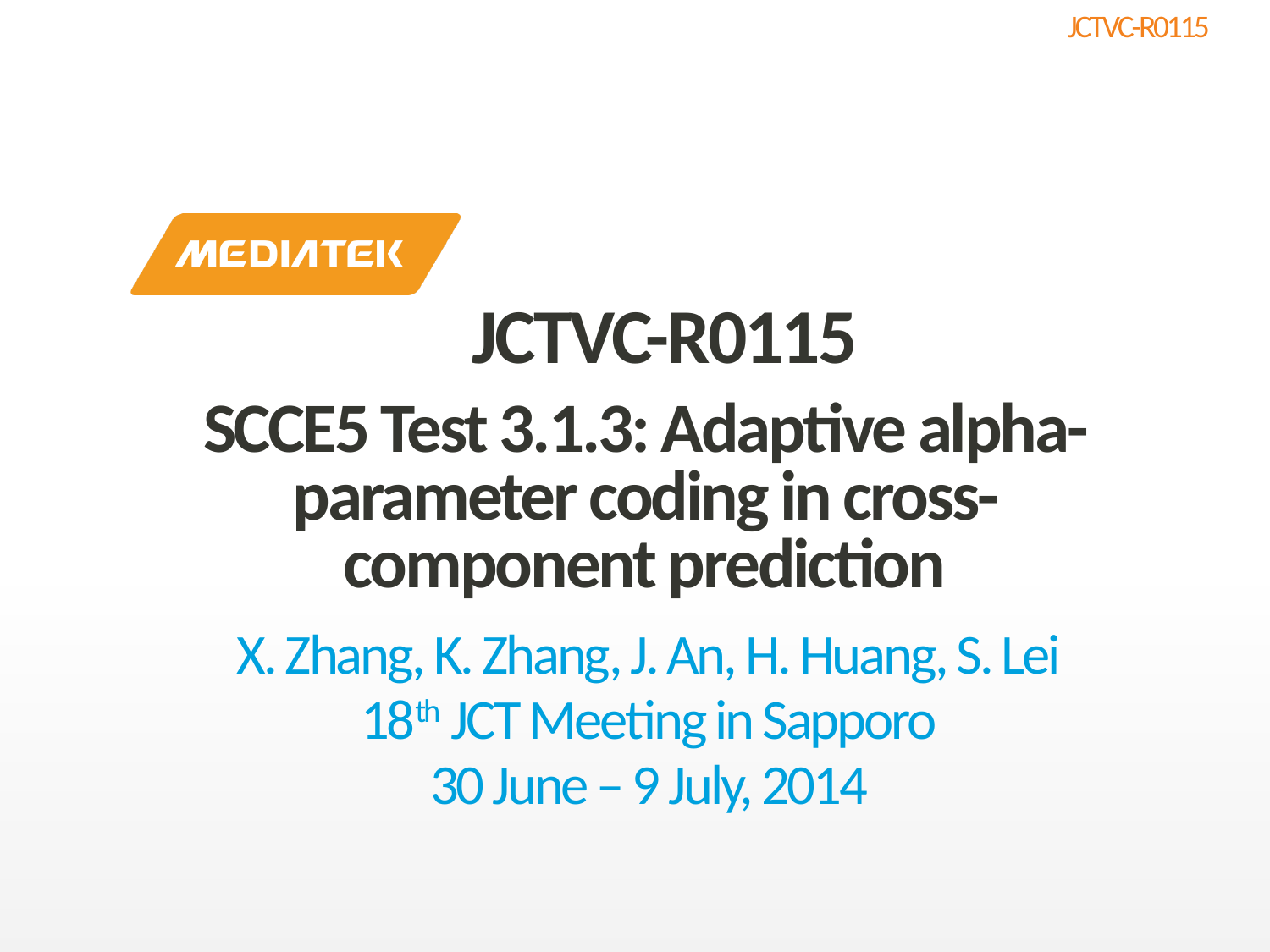

JCTVC-R0115
# SCCE5 Test 3.1.3: Adaptive alpha-parameter coding in cross-component prediction
X. Zhang, K. Zhang, J. An, H. Huang, S. Lei
18th JCT Meeting in Sapporo
30 June – 9 July, 2014